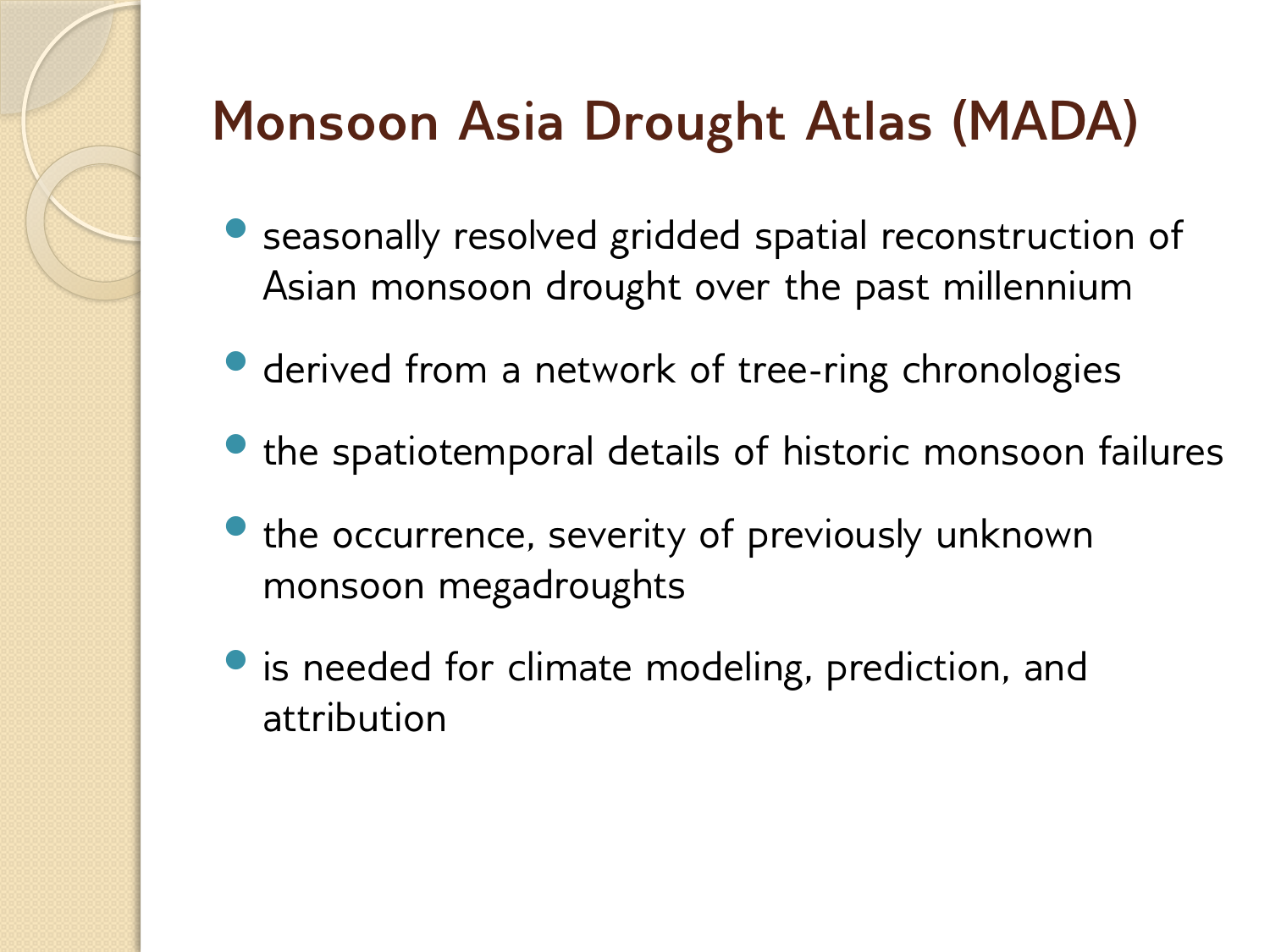

# Monsoon Asia Drought Atlas (MADA)
seasonally resolved gridded spatial reconstruction of Asian monsoon drought over the past millennium
derived from a network of tree-ring chronologies
the spatiotemporal details of historic monsoon failures
the occurrence, severity of previously unknown monsoon megadroughts
is needed for climate modeling, prediction, and attribution